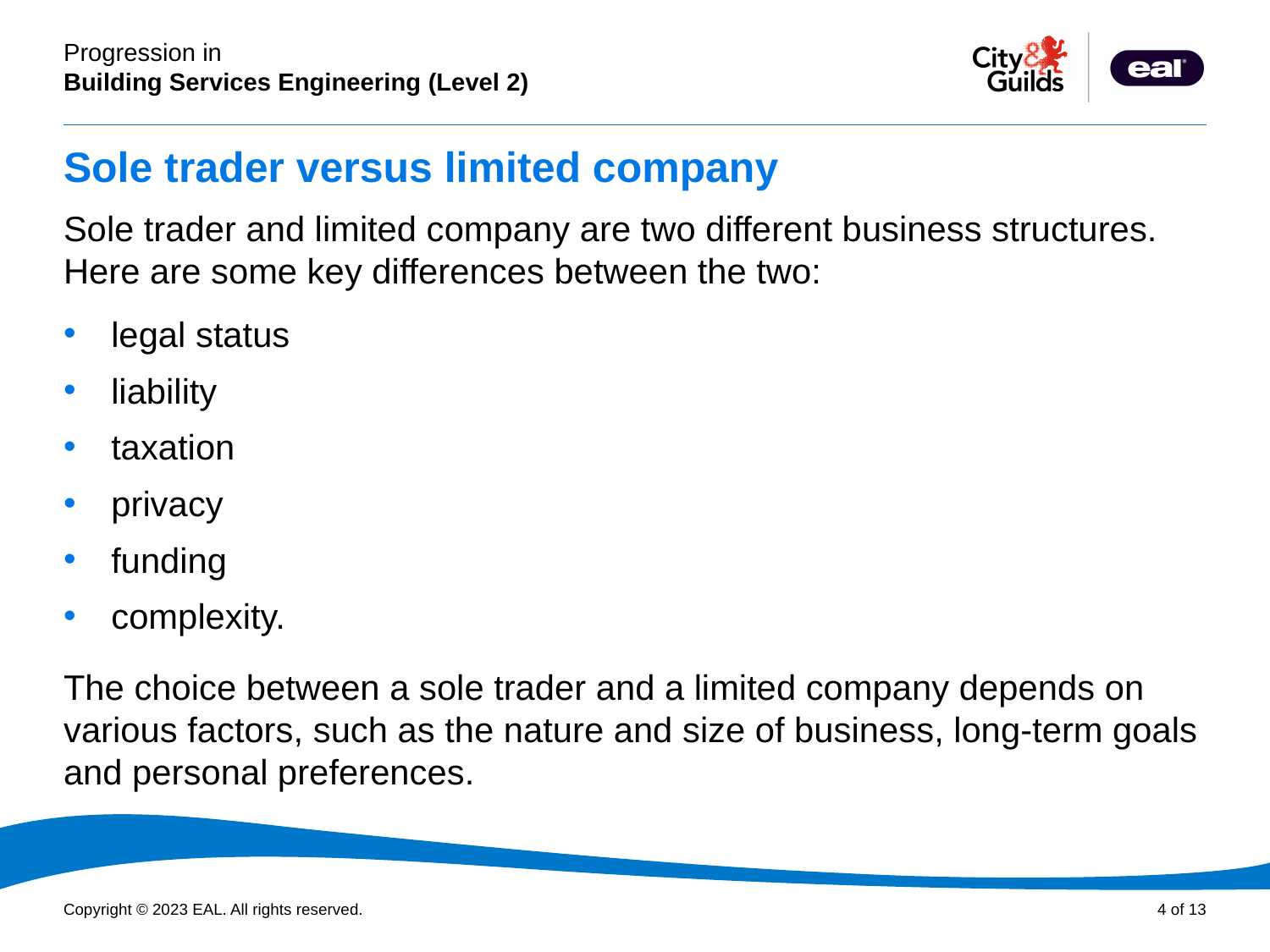

# Sole trader versus limited company
Sole trader and limited company are two different business structures. Here are some key differences between the two:
legal status
liability
taxation
privacy
funding
complexity.
The choice between a sole trader and a limited company depends on various factors, such as the nature and size of business, long-term goals and personal preferences.